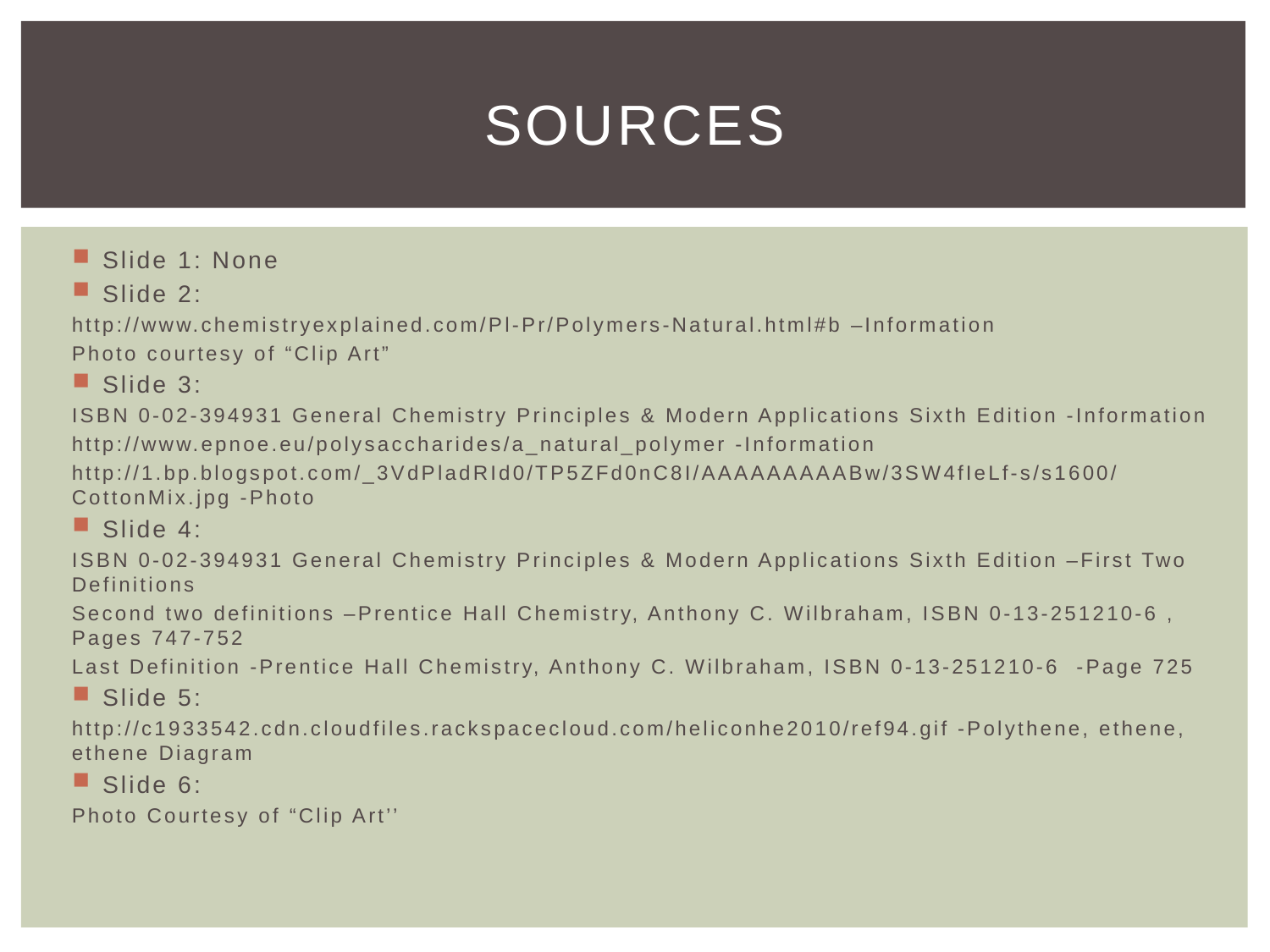

# Sources
Slide 1: None
Slide 2:
http://www.chemistryexplained.com/Pl-Pr/Polymers-Natural.html#b –Information
Photo courtesy of “Clip Art”
Slide 3:
ISBN 0-02-394931 General Chemistry Principles & Modern Applications Sixth Edition -Information
http://www.epnoe.eu/polysaccharides/a_natural_polymer -Information
http://1.bp.blogspot.com/_3VdPladRId0/TP5ZFd0nC8I/AAAAAAAAABw/3SW4fIeLf-s/s1600/CottonMix.jpg -Photo
Slide 4:
ISBN 0-02-394931 General Chemistry Principles & Modern Applications Sixth Edition –First Two Definitions
Second two definitions –Prentice Hall Chemistry, Anthony C. Wilbraham, ISBN 0-13-251210-6 , Pages 747-752
Last Definition -Prentice Hall Chemistry, Anthony C. Wilbraham, ISBN 0-13-251210-6  -Page 725
Slide 5:
http://c1933542.cdn.cloudfiles.rackspacecloud.com/heliconhe2010/ref94.gif -Polythene, ethene, ethene Diagram
Slide 6:
Photo Courtesy of “Clip Art’’